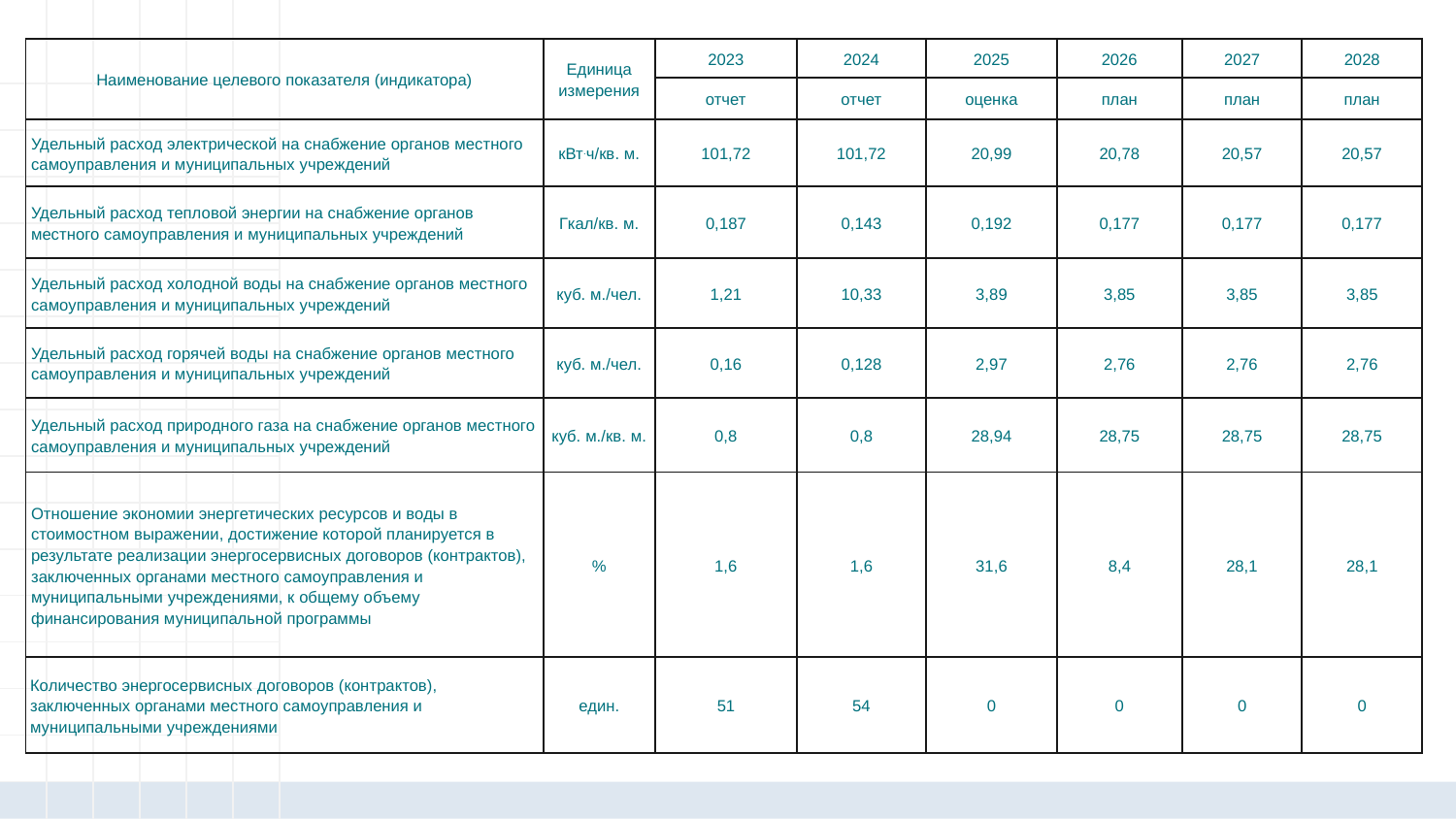

| Наименование целевого показателя (индикатора) | Единица измерения | 2023 | 2024 | 2025 | 2026 | 2027 | 2028 |
| --- | --- | --- | --- | --- | --- | --- | --- |
|  |  | отчет | отчет | оценка | план | план | план |
| Удельный расход электрической на снабжение органов местного самоуправления и муниципальных учреждений | кВт.ч/кв. м. | 101,72 | 101,72 | 20,99 | 20,78 | 20,57 | 20,57 |
| Удельный расход тепловой энергии на снабжение органов местного самоуправления и муниципальных учреждений | Гкал/кв. м. | 0,187 | 0,143 | 0,192 | 0,177 | 0,177 | 0,177 |
| Удельный расход холодной воды на снабжение органов местного самоуправления и муниципальных учреждений | куб. м./чел. | 1,21 | 10,33 | 3,89 | 3,85 | 3,85 | 3,85 |
| Удельный расход горячей воды на снабжение органов местного самоуправления и муниципальных учреждений | куб. м./чел. | 0,16 | 0,128 | 2,97 | 2,76 | 2,76 | 2,76 |
| Удельный расход природного газа на снабжение органов местного самоуправления и муниципальных учреждений | куб. м./кв. м. | 0,8 | 0,8 | 28,94 | 28,75 | 28,75 | 28,75 |
| Отношение экономии энергетических ресурсов и воды в стоимостном выражении, достижение которой планируется в результате реализации энергосервисных договоров (контрактов), заключенных органами местного самоуправления и муниципальными учреждениями, к общему объему финансирования муниципальной программы | % | 1,6 | 1,6 | 31,6 | 8,4 | 28,1 | 28,1 |
| Количество энергосервисных договоров (контрактов), заключенных органами местного самоуправления и муниципальными учреждениями | един. | 51 | 54 | 0 | 0 | 0 | 0 |